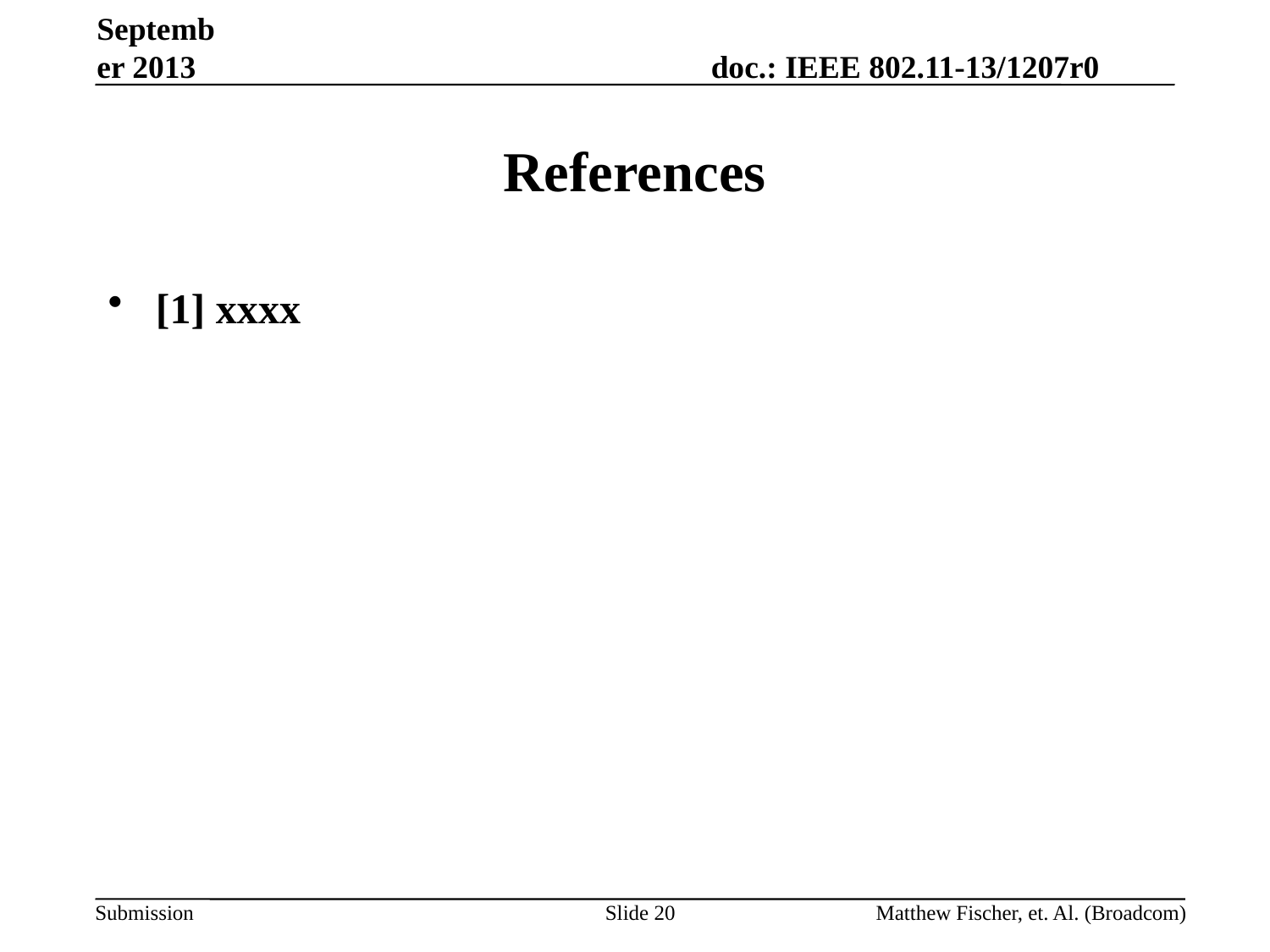

September 2013
# References
[1] xxxx

Slide 20
Matthew Fischer, et. Al. (Broadcom)